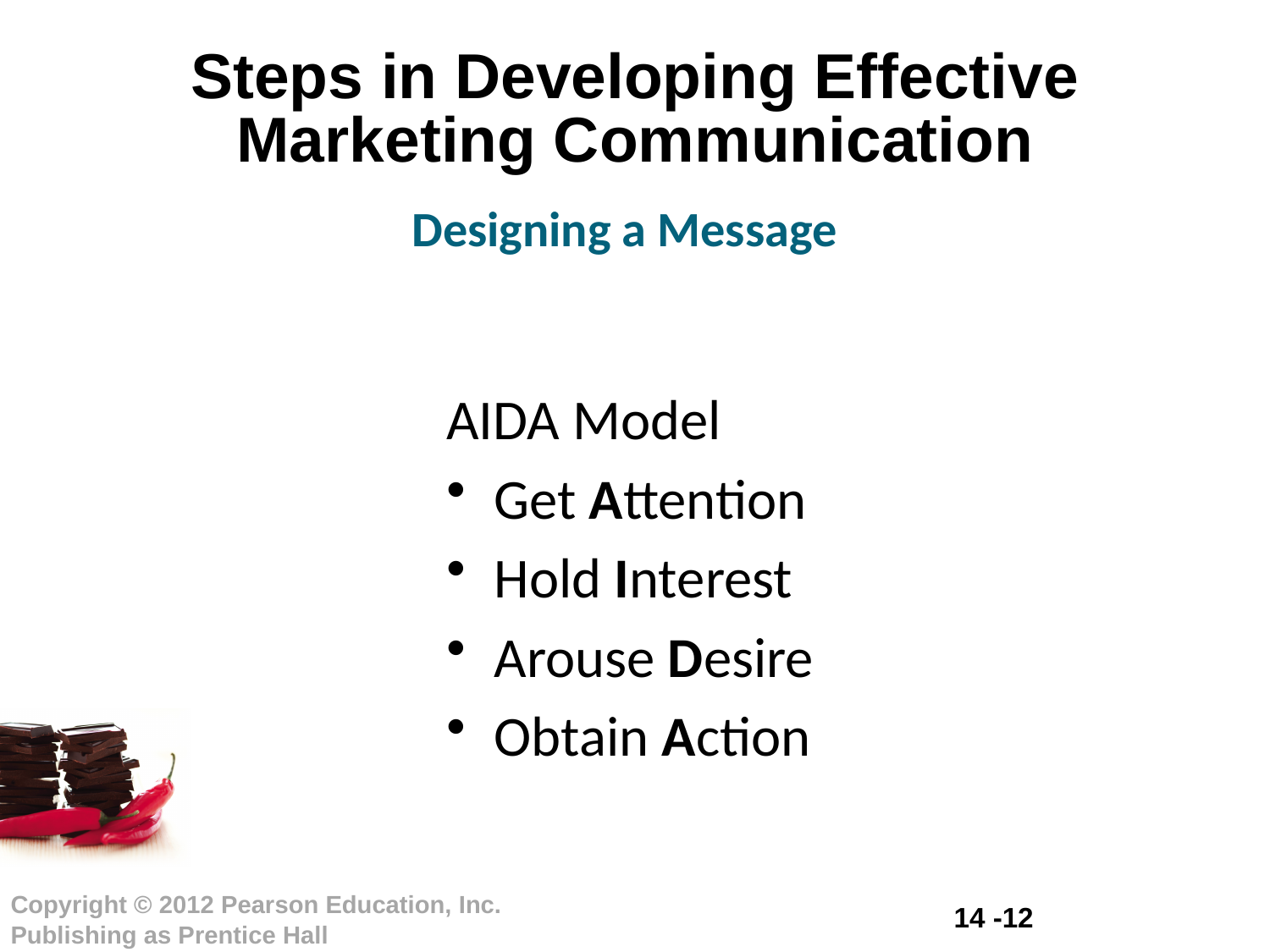

# Steps in Developing Effective Marketing Communication
Designing a Message

AIDA Model
Get Attention
Hold Interest
Arouse Desire
Obtain Action